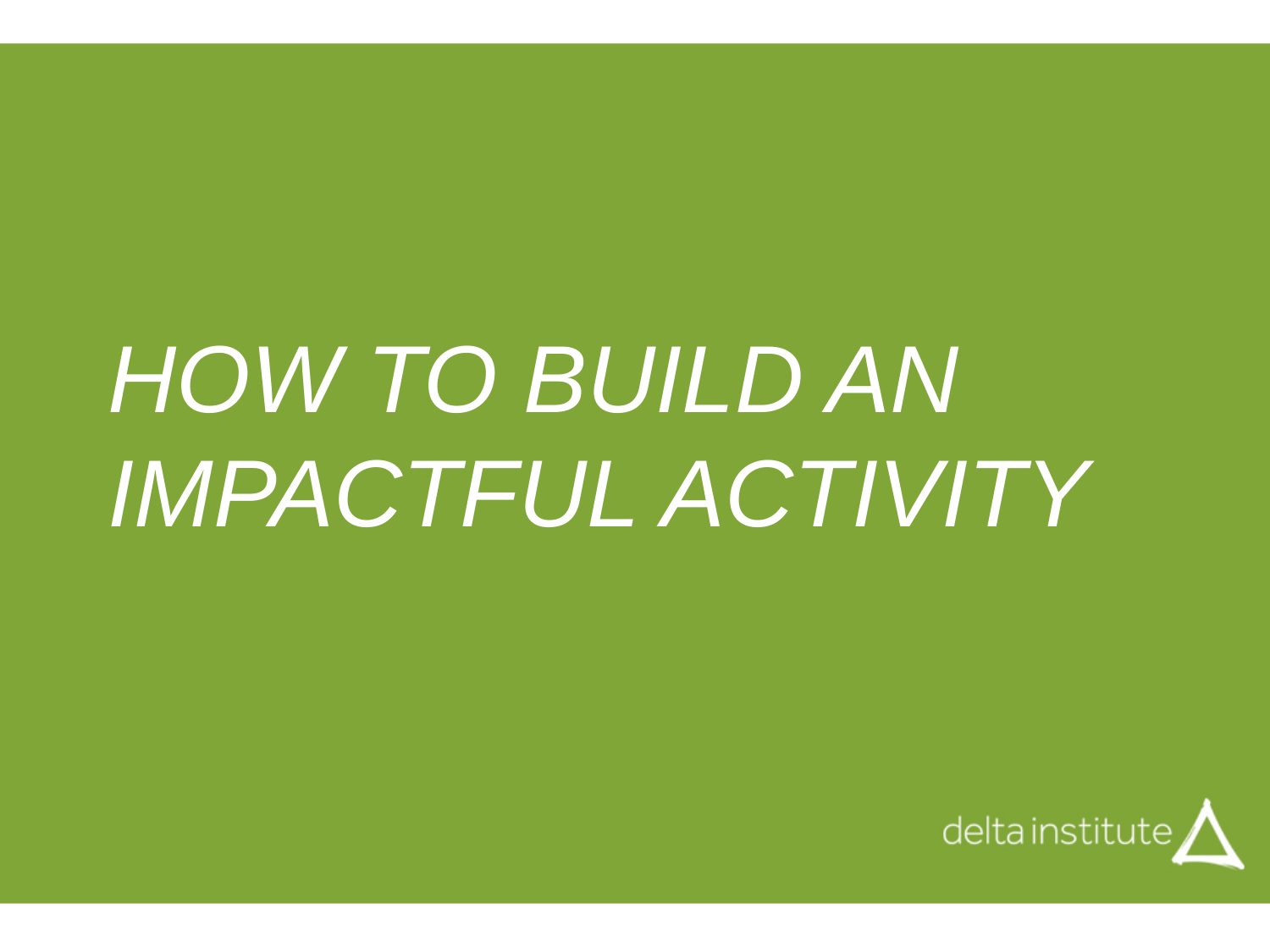

# HOW TO BUILD AN IMPACTFUL ACTIVITY